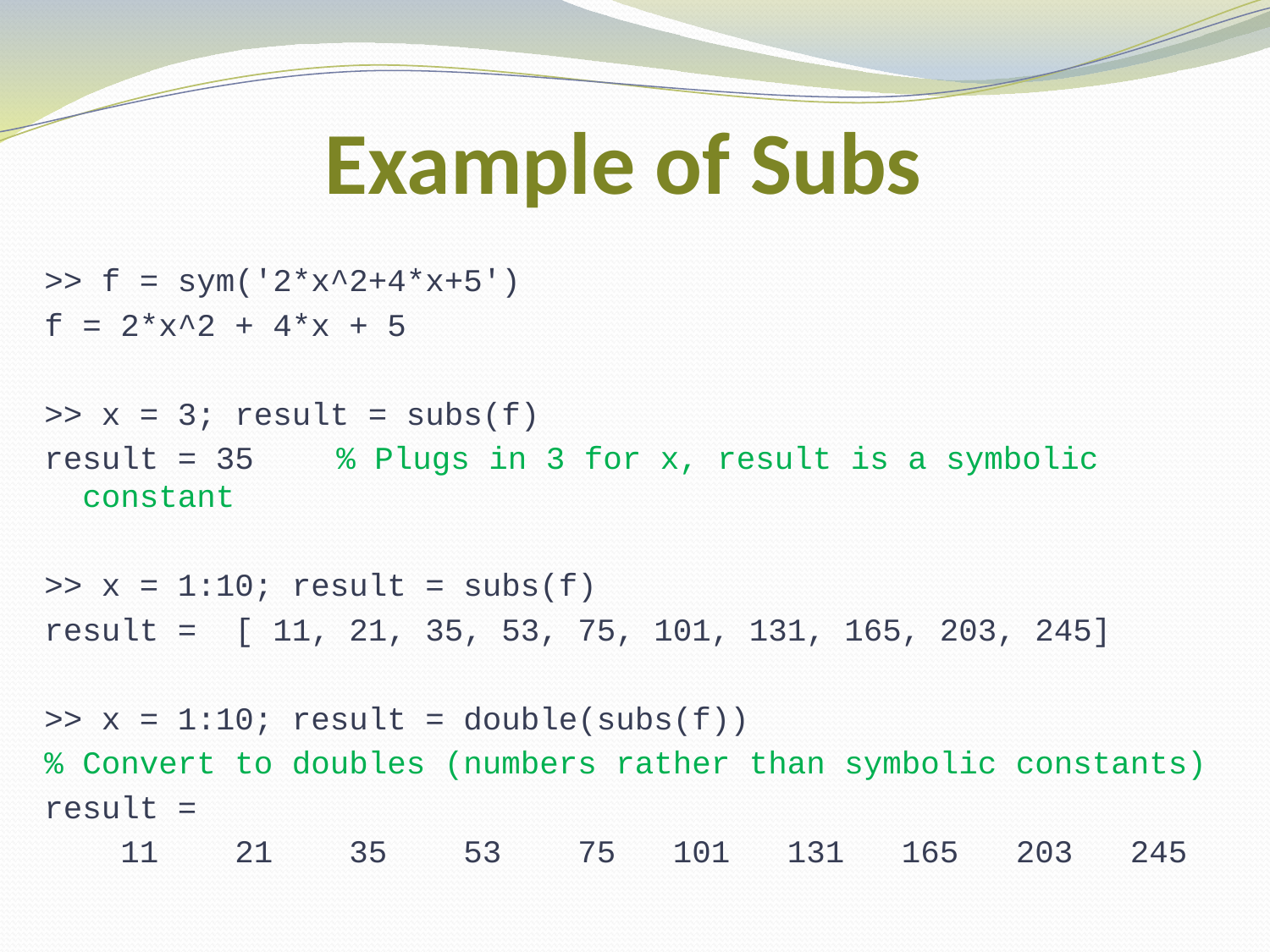

# Example of Subs
>> f = sym('2*x^2+4*x+5')
f = 2*x^2 + 4*x + 5

>> x = 3; result = subs(f)
result = 35	% Plugs in 3 for x, result is a symbolic constant

>> x = 1:10; result = subs(f)
result =  [ 11, 21, 35, 53, 75, 101, 131, 165, 203, 245]

>> x = 1:10; result = double(subs(f))
% Convert to doubles (numbers rather than symbolic constants)
result =
    11    21    35    53    75   101   131   165   203   245